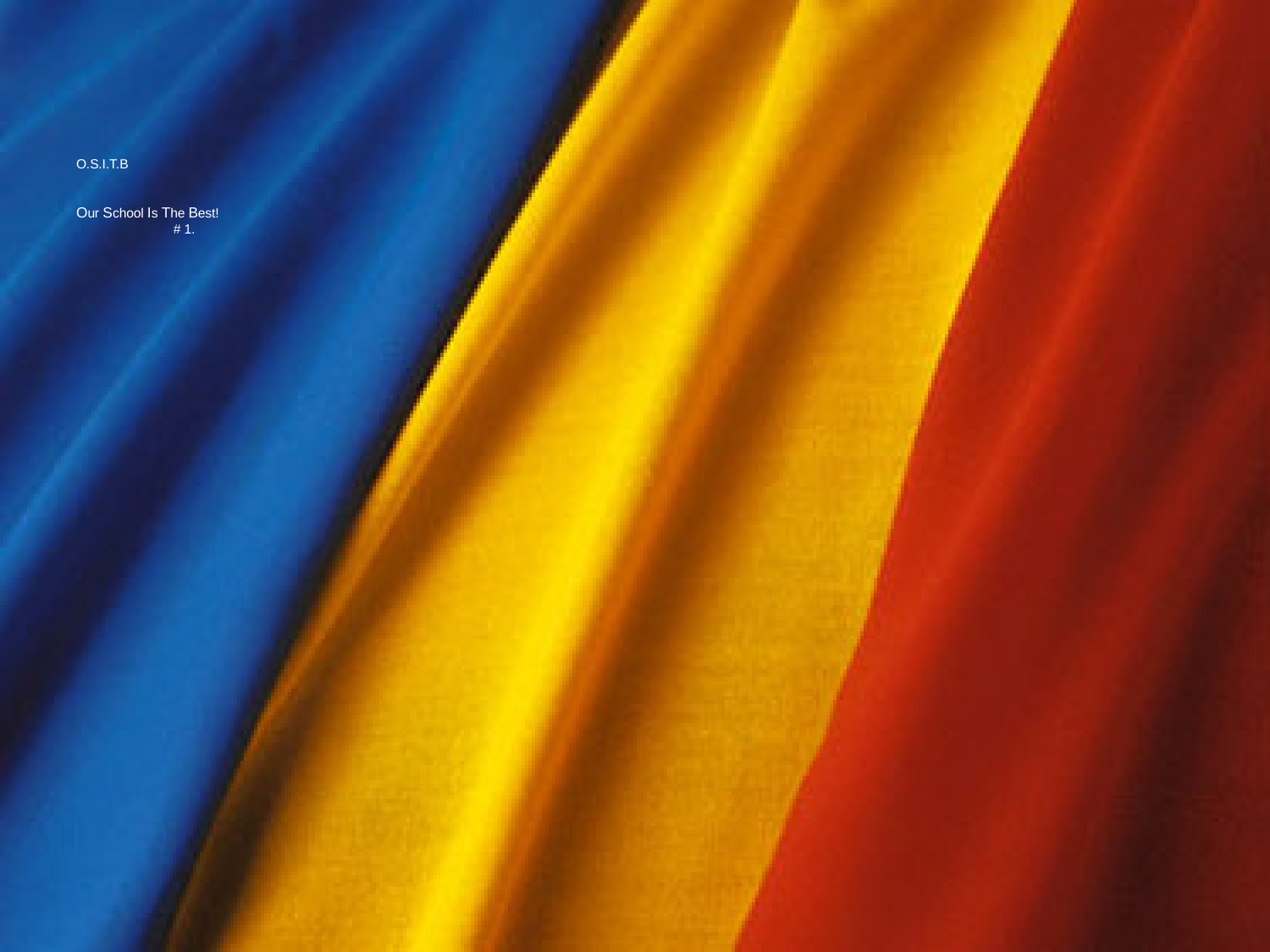

# O.S.I.T.B Our School Is The Best! # 1.